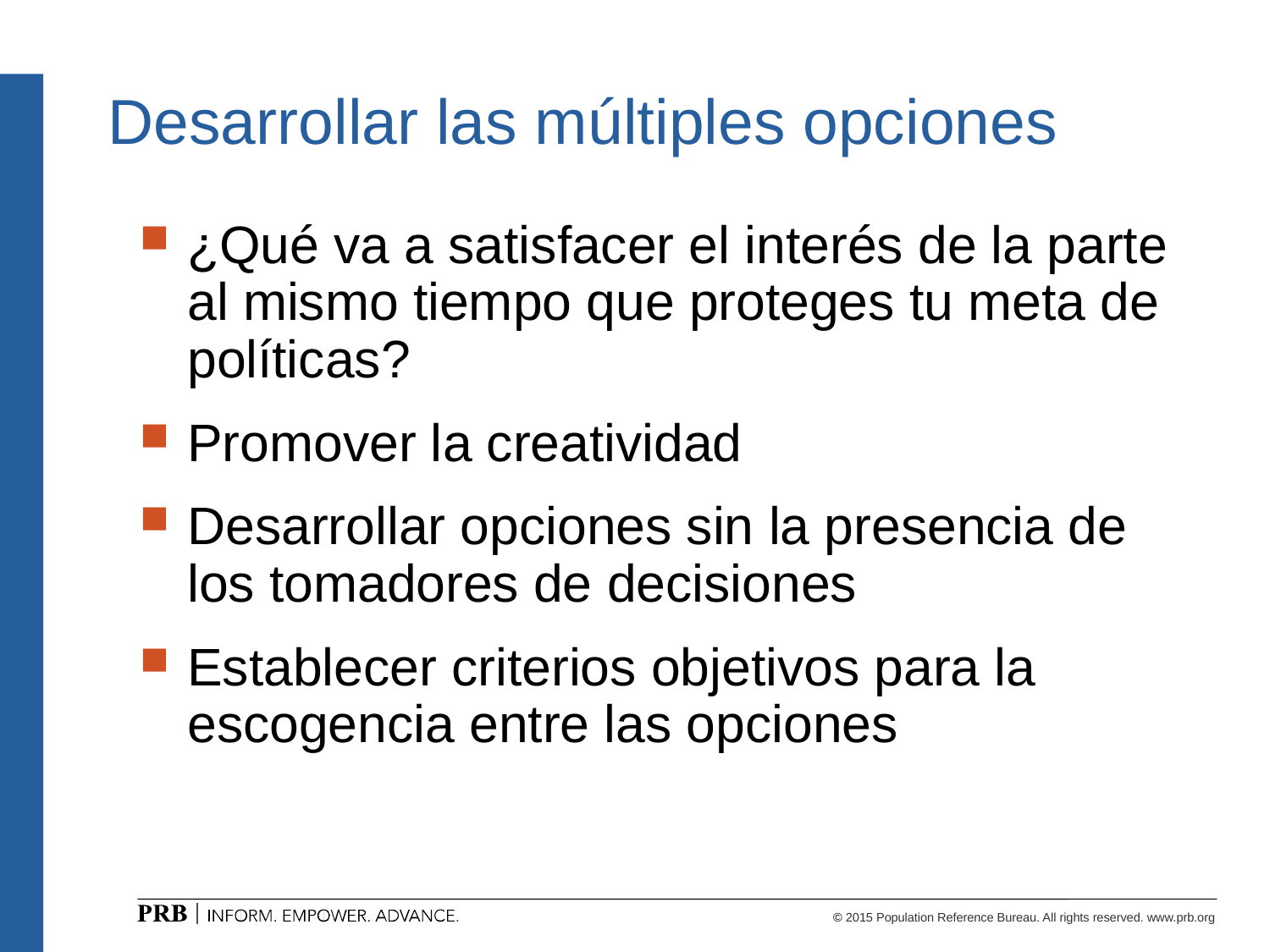

# Desarrollar las múltiples opciones
¿Qué va a satisfacer el interés de la parte al mismo tiempo que proteges tu meta de políticas?
Promover la creatividad
Desarrollar opciones sin la presencia de los tomadores de decisiones
Establecer criterios objetivos para la escogencia entre las opciones